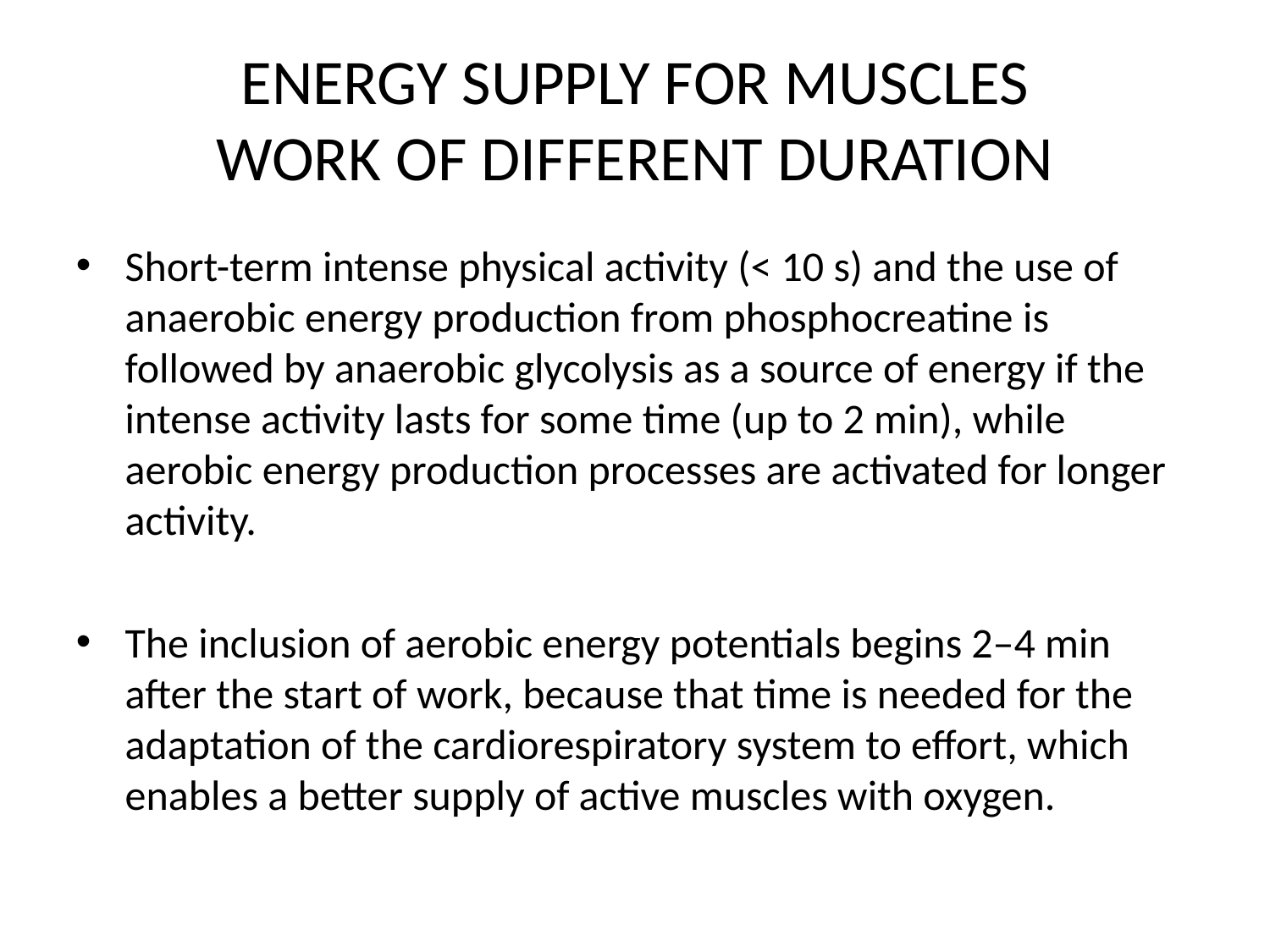

ENERGY SUPPLY FOR MUSCLES
WORK OF DIFFERENT DURATION
Short-term intense physical activity (< 10 s) and the use of anaerobic energy production from phosphocreatine is followed by anaerobic glycolysis as a source of energy if the intense activity lasts for some time (up to 2 min), while aerobic energy production processes are activated for longer activity.

The inclusion of aerobic energy potentials begins 2–4 min after the start of work, because that time is needed for the adaptation of the cardiorespiratory system to effort, which enables a better supply of active muscles with oxygen.